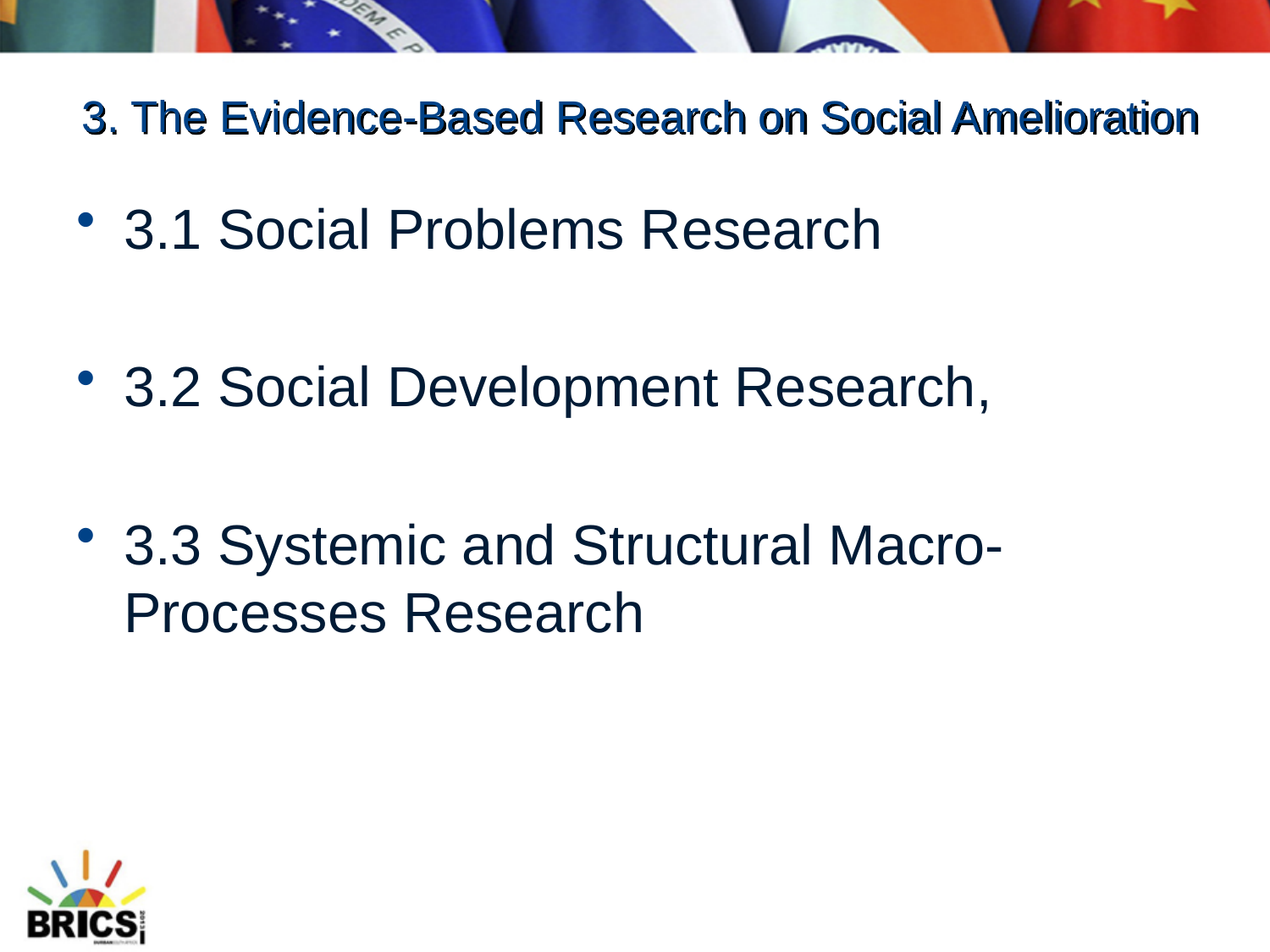

# 3. The Evidence-Based Research on Social Amelioration
3.1 Social Problems Research

3.2 Social Development Research,

3.3 Systemic and Structural Macro-Processes Research